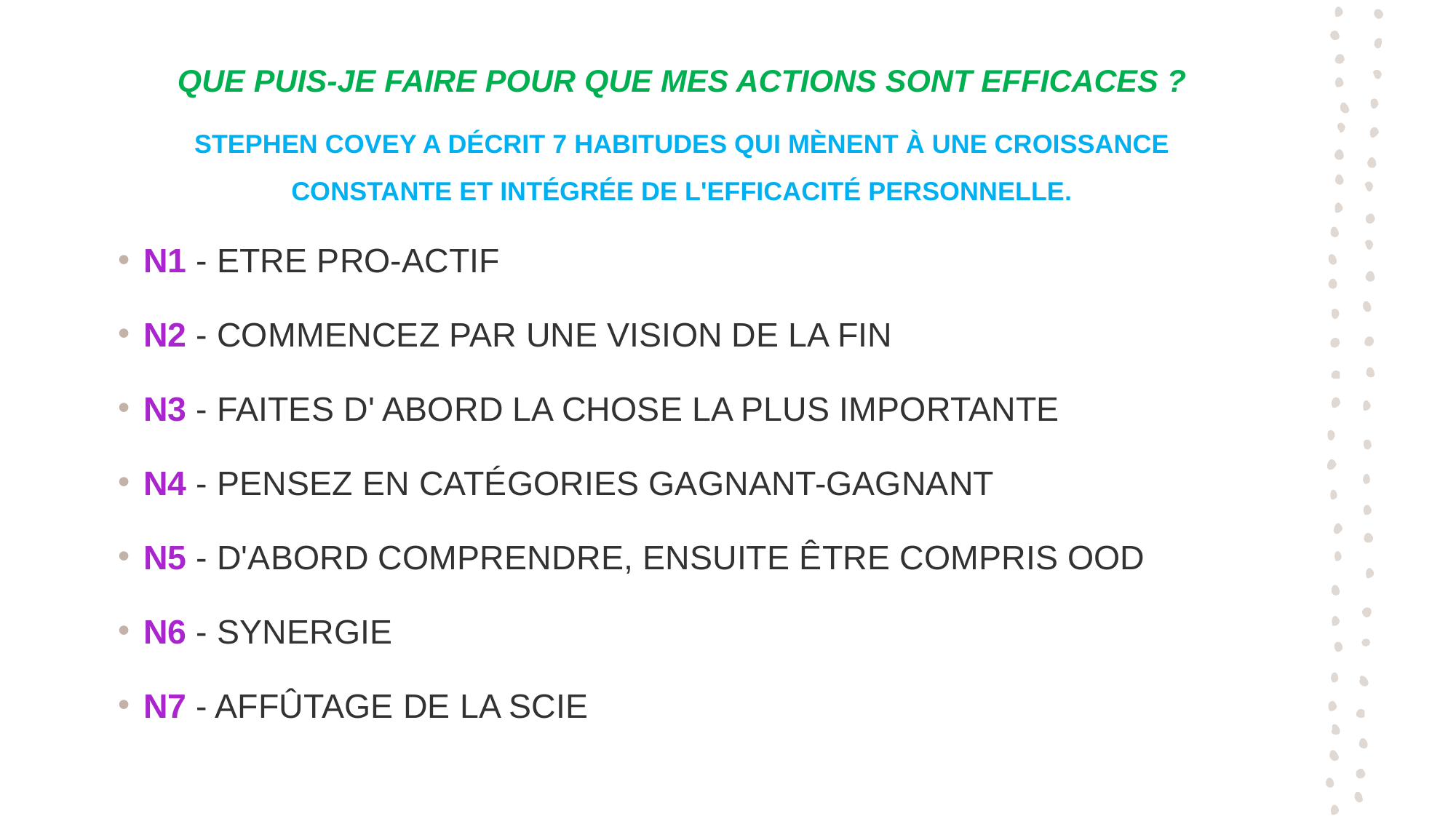

QUE PUIS-JE FAIRE POUR QUE MES ACTIONS SONT EFFICACES ?
STEPHEN COVEY A DÉCRIT 7 HABITUDES QUI MÈNENT À UNE CROISSANCE CONSTANTE ET INTÉGRÉE DE L'EFFICACITÉ PERSONNELLE.
N1 - ETRE PRO-ACTIF
N2 - COMMENCEZ PAR UNE VISION DE LA FIN
N3 - FAITES D' ABORD LA CHOSE LA PLUS IMPORTANTE
N4 - PENSEZ EN CATÉGORIES GAGNANT-GAGNANT
N5 - D'ABORD COMPRENDRE, ENSUITE ÊTRE COMPRIS OOD
N6 - SYNERGIE
N7 - AFFÛTAGE DE LA SCIE